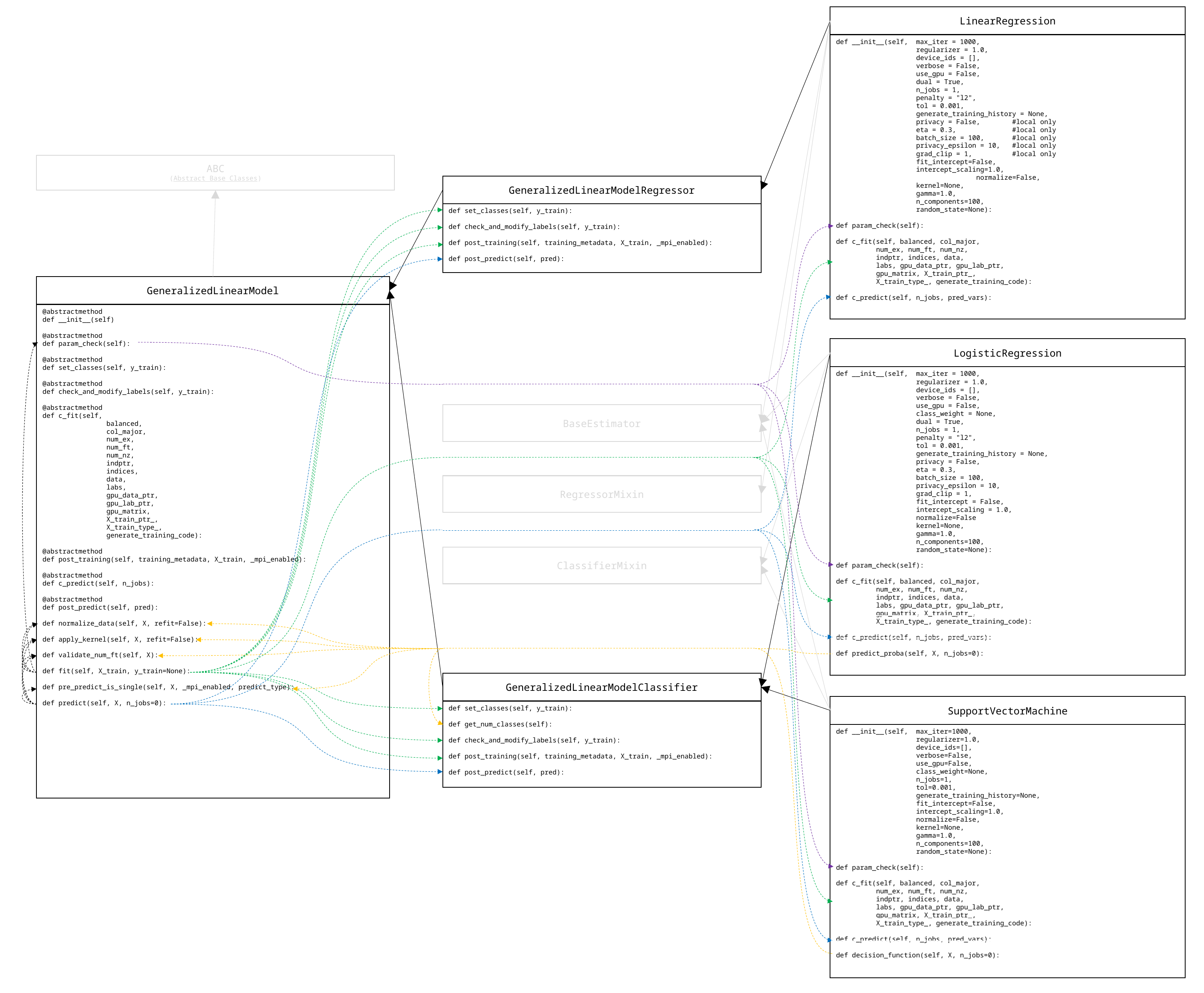

LinearRegression
def __init__(self,  max_iter = 1000,
                    regularizer = 1.0,
                    device_ids = [],
                    verbose = False,
                    use_gpu = False,
                    dual = True,
                    n_jobs = 1,
                    penalty = "l2",
                    tol = 0.001,
                    generate_training_history = None,
                    privacy = False,        #local only
                    eta = 0.3,              #local only
                    batch_size = 100,       #local only
                    privacy_epsilon = 10,   #local only
                    grad_clip = 1,          #local only
                    fit_intercept=False,
                    intercept_scaling=1.0,
		     normalize=False,
                    kernel=None,
                    gamma=1.0,
                    n_components=100,
                    random_state=None):

def param_check(self):

def c_fit(self, balanced, col_major,
          num_ex, num_ft, num_nz,
          indptr, indices, data,
          labs, gpu_data_ptr, gpu_lab_ptr,
          gpu_matrix, X_train_ptr_,
          X_train_type_, generate_training_code):

def c_predict(self, n_jobs, pred_vars):

ABC
(Abstract Base Classes)
GeneralizedLinearModelRegressor

def set_classes(self, y_train):

def check_and_modify_labels(self, y_train):

def post_training(self, training_metadata, X_train, _mpi_enabled):

def post_predict(self, pred):

GeneralizedLinearModel

@abstractmethod
def __init__(self)

@abstractmethod
def param_check(self):

@abstractmethod
def set_classes(self, y_train):

@abstractmethod
def check_and_modify_labels(self, y_train):

@abstractmethod
def c_fit(self,
                balanced,
                col_major,
                num_ex,
                num_ft,
                num_nz,
                indptr,
                indices,
                data,
                labs,
                gpu_data_ptr,
                gpu_lab_ptr,
                gpu_matrix,
                X_train_ptr_,
                X_train_type_,
                generate_training_code):

@abstractmethod
def post_training(self, training_metadata, X_train, _mpi_enabled):

@abstractmethod
def c_predict(self, n_jobs):

@abstractmethod
def post_predict(self, pred):

def normalize_data(self, X, refit=False):

def apply_kernel(self, X, refit=False):

def validate_num_ft(self, X):

def fit(self, X_train, y_train=None):

def pre_predict_is_single(self, X, _mpi_enabled, predict_type):

def predict(self, X, n_jobs=0):

LogisticRegression
def __init__(self,  max_iter = 1000,
                    regularizer = 1.0,
                    device_ids = [],
                    verbose = False,
                    use_gpu = False,
                    class_weight = None,
                    dual = True,
                    n_jobs = 1,
                    penalty = "l2",
                    tol = 0.001,
                    generate_training_history = None,
                    privacy = False,
                    eta = 0.3,
                    batch_size = 100,
                    privacy_epsilon = 10,
                    grad_clip = 1,
                    fit_intercept = False,
                    intercept_scaling = 1.0,
                    normalize=False
                    kernel=None,
                    gamma=1.0,
                    n_components=100,
                    random_state=None):

def param_check(self):

def c_fit(self, balanced, col_major,
          num_ex, num_ft, num_nz,
          indptr, indices, data,
          labs, gpu_data_ptr, gpu_lab_ptr,
          gpu_matrix, X_train_ptr_,
          X_train_type_, generate_training_code):

def c_predict(self, n_jobs, pred_vars):

def predict_proba(self, X, n_jobs=0):

BaseEstimator

RegressorMixin

ClassifierMixin

GeneralizedLinearModelClassifier

SupportVectorMachine

def set_classes(self, y_train):

def get_num_classes(self):

def check_and_modify_labels(self, y_train):

def post_training(self, training_metadata, X_train, _mpi_enabled):

def post_predict(self, pred):

def __init__(self,  max_iter=1000,
                    regularizer=1.0,
                    device_ids=[],
                    verbose=False,
                    use_gpu=False,
                    class_weight=None,
                    n_jobs=1,
                    tol=0.001,
                    generate_training_history=None,
                    fit_intercept=False,
                    intercept_scaling=1.0,
                    normalize=False,
                    kernel=None,
                    gamma=1.0,
                    n_components=100,
                    random_state=None):

def param_check(self):

def c_fit(self, balanced, col_major,
          num_ex, num_ft, num_nz,
          indptr, indices, data,
          labs, gpu_data_ptr, gpu_lab_ptr,
          gpu_matrix, X_train_ptr_,
          X_train_type_, generate_training_code):

def c_predict(self, n_jobs, pred_vars):

def decision_function(self, X, n_jobs=0):